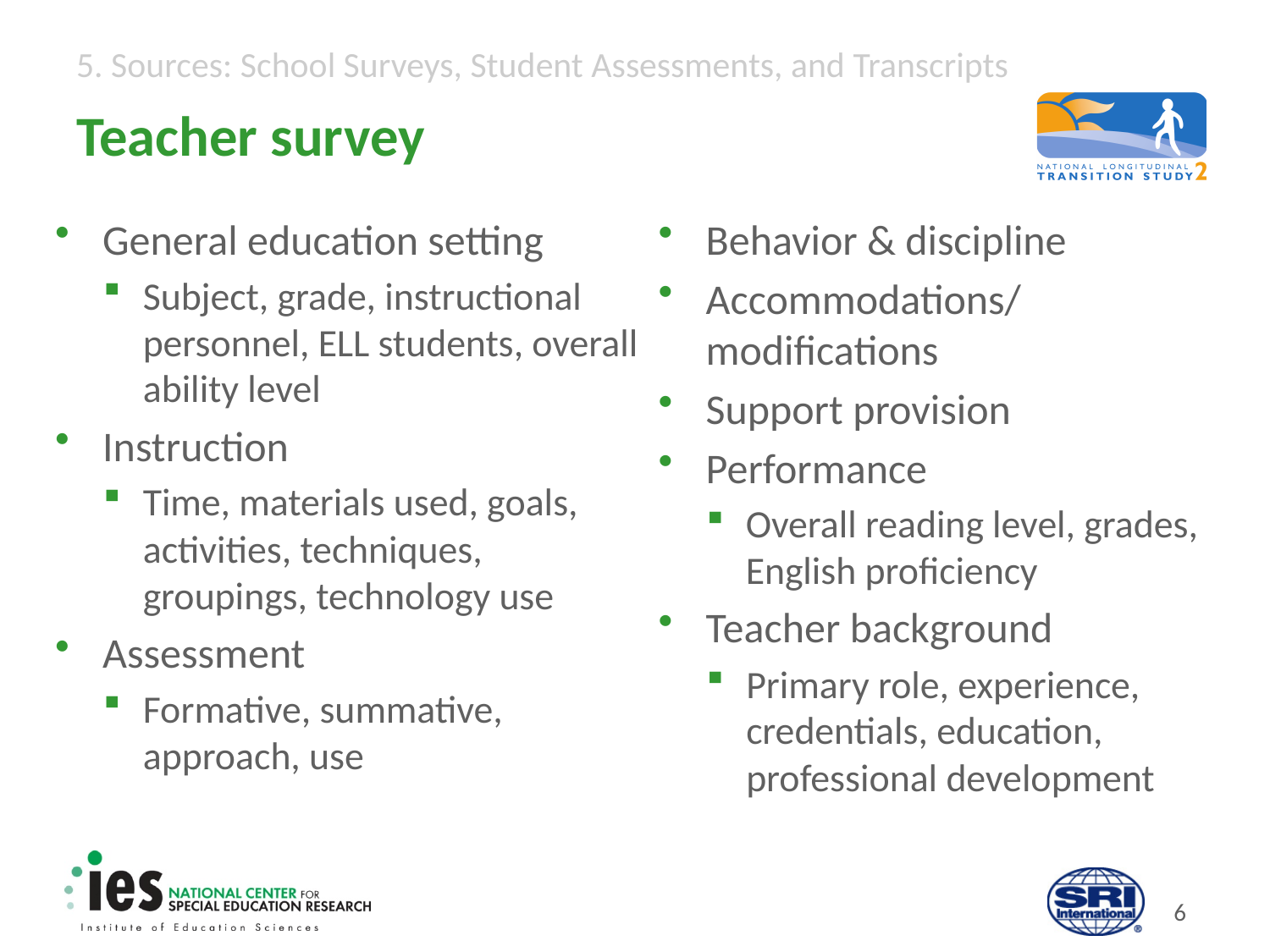

# Teacher survey
Behavior & discipline
Accommodations/ modifications
Support provision
Performance
Overall reading level, grades, English proficiency
Teacher background
Primary role, experience, credentials, education, professional development
General education setting
Subject, grade, instructional personnel, ELL students, overall ability level
Instruction
Time, materials used, goals, activities, techniques, groupings, technology use
Assessment
Formative, summative, approach, use
6